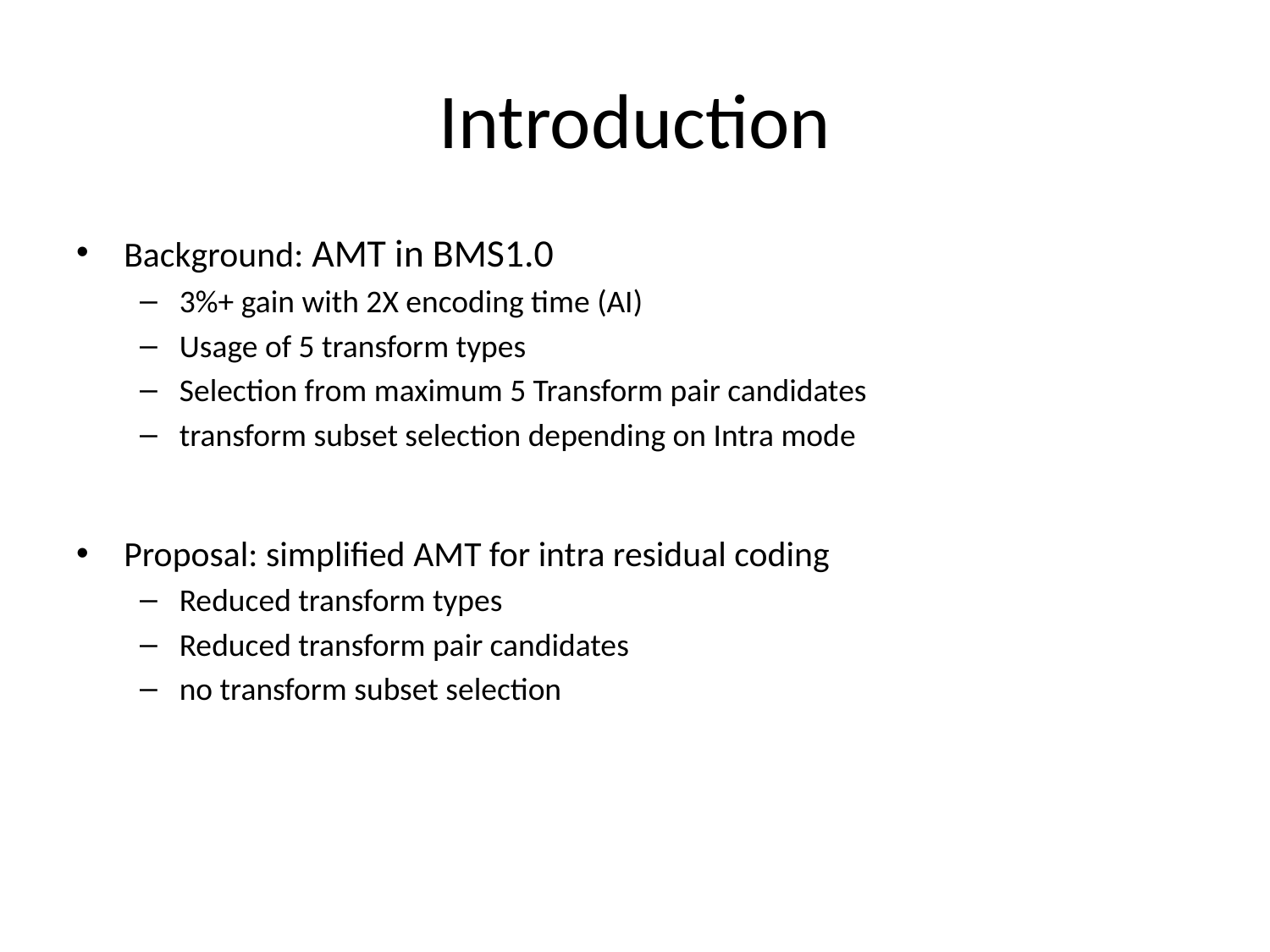

# Introduction
Background: AMT in BMS1.0
3%+ gain with 2X encoding time (AI)
Usage of 5 transform types
Selection from maximum 5 Transform pair candidates
transform subset selection depending on Intra mode

Proposal: simplified AMT for intra residual coding
Reduced transform types
Reduced transform pair candidates
no transform subset selection